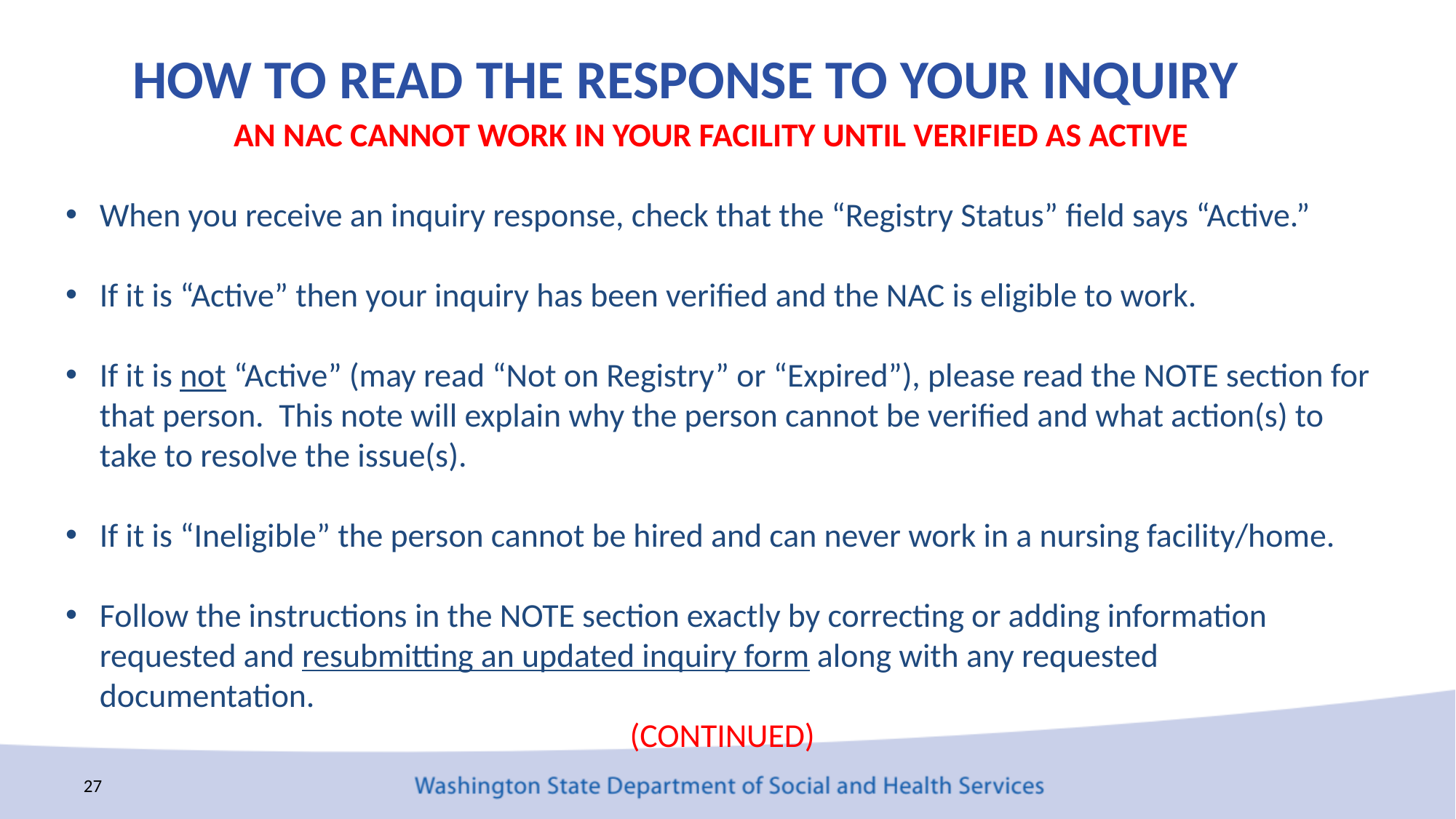

HOW TO READ THE RESPONSE TO YOUR INQUIRY
AN NAC CANNOT WORK IN YOUR FACILITY UNTIL VERIFIED AS ACTIVE

When you receive an inquiry response, check that the “Registry Status” field says “Active.”
If it is “Active” then your inquiry has been verified and the NAC is eligible to work.

If it is not “Active” (may read “Not on Registry” or “Expired”), please read the NOTE section for that person.  This note will explain why the person cannot be verified and what action(s) to take to resolve the issue(s).
If it is “Ineligible” the person cannot be hired and can never work in a nursing facility/home.

Follow the instructions in the NOTE section exactly by correcting or adding information requested and resubmitting an updated inquiry form along with any requested documentation.
 (CONTINUED)
27